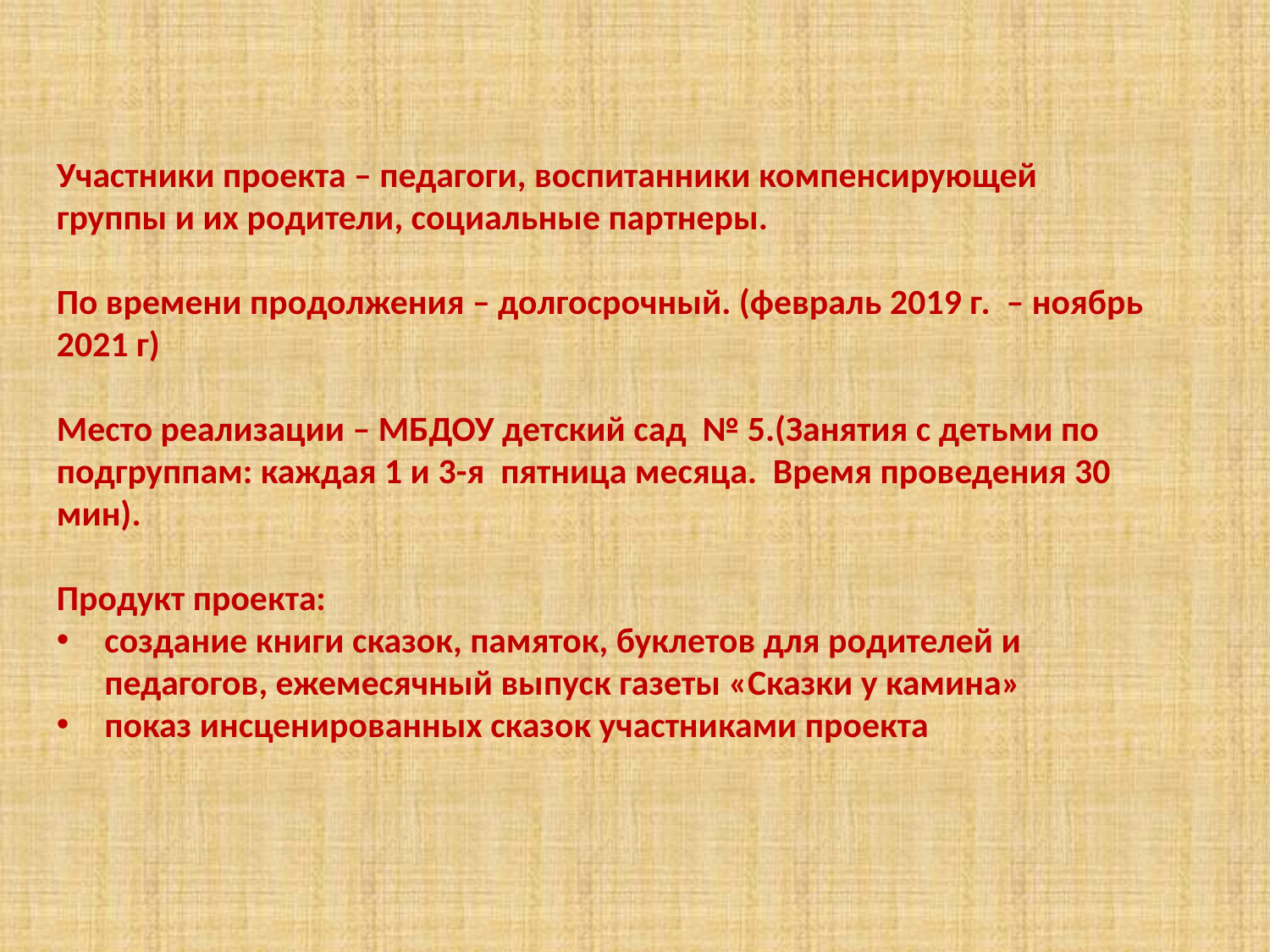

Участники проекта – педагоги, воспитанники компенсирующей    группы и их родители, социальные партнеры.

По времени продолжения – долгосрочный. (февраль 2019 г.  – ноябрь 2021 г)

Место реализации – МБДОУ детский сад  № 5.(Занятия с детьми по  подгруппам: каждая 1 и 3-я  пятница месяца.  Время проведения 30 мин).

Продукт проекта:
создание книги сказок, памяток, буклетов для родителей и педагогов, ежемесячный выпуск газеты «Сказки у камина»
показ инсценированных сказок участниками проекта